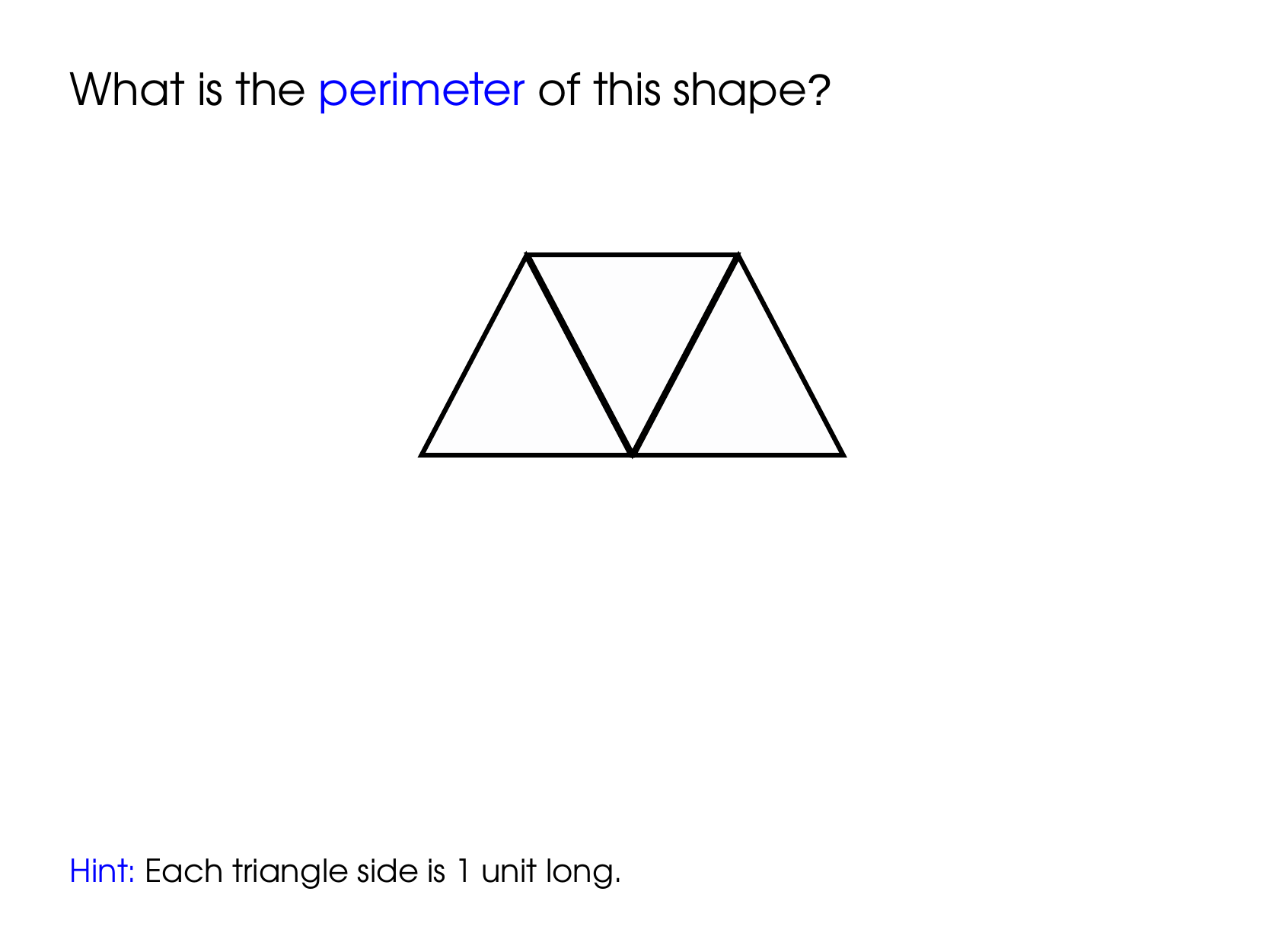

What is the perimeter of this shape?

Hint: Each triangle side is 1 unit long.